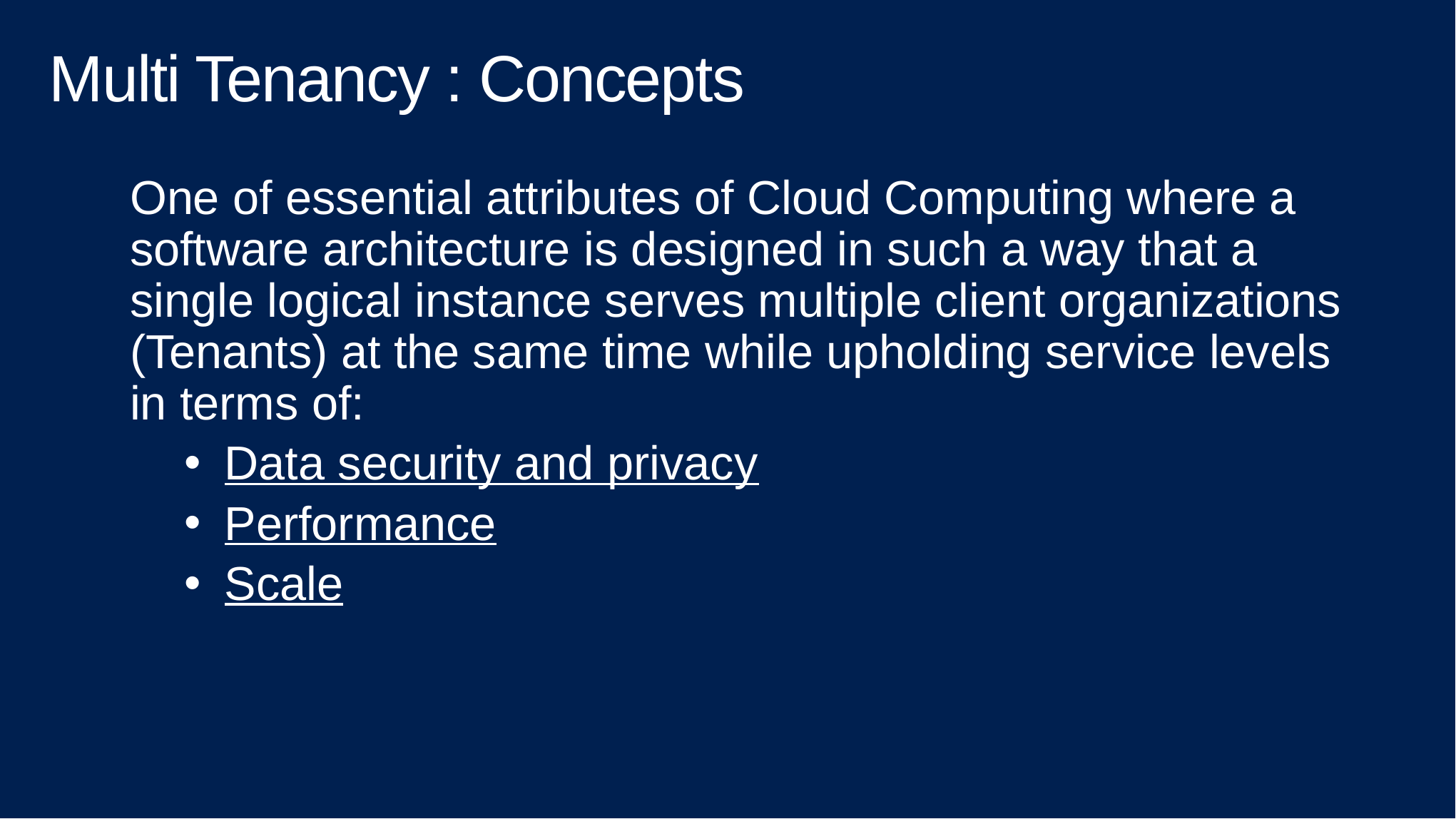

# Multi Tenancy : Concepts
One of essential attributes of Cloud Computing where a software architecture is designed in such a way that a single logical instance serves multiple client organizations (Tenants) at the same time while upholding service levels in terms of:
Data security and privacy
Performance
Scale